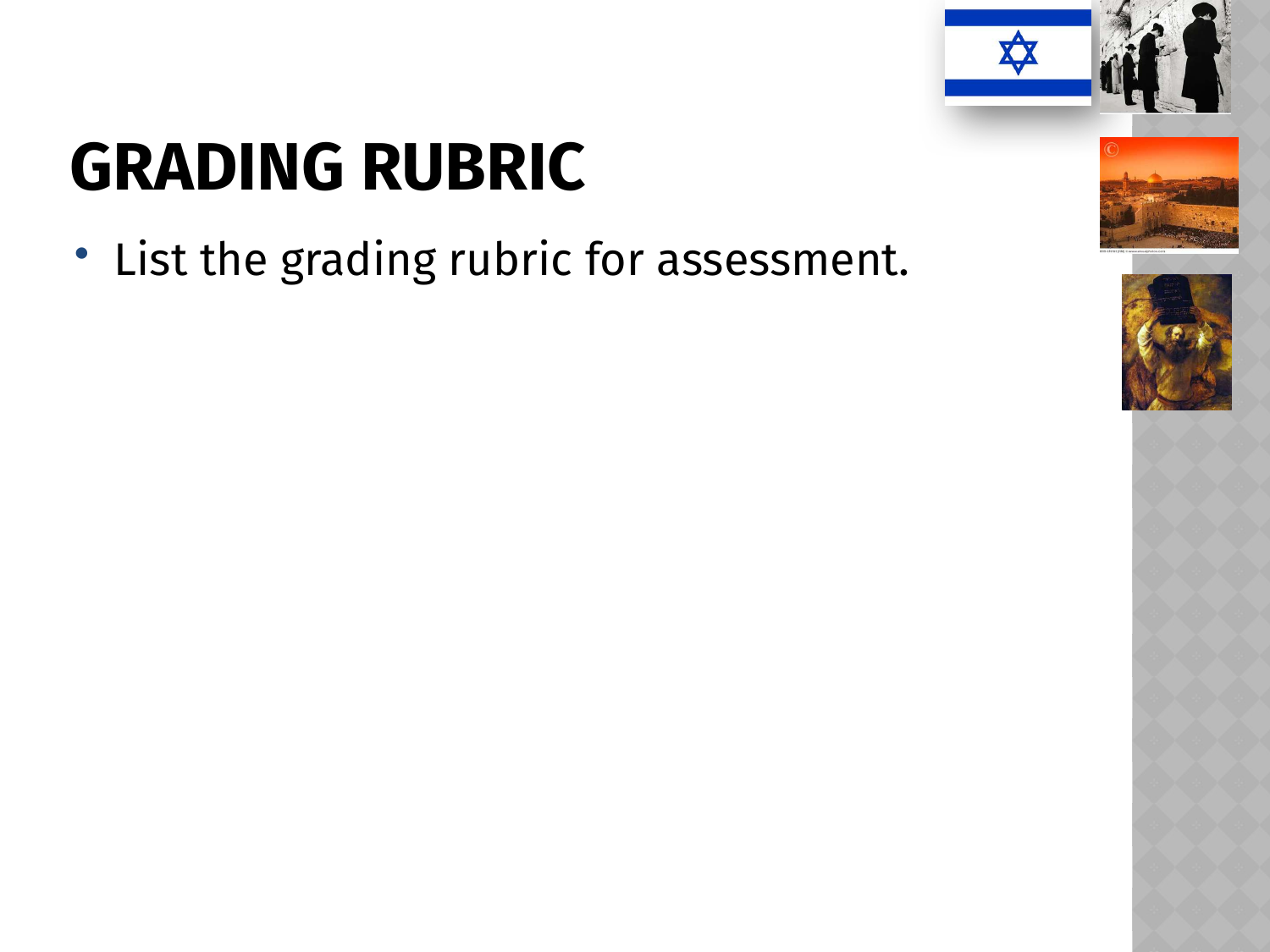

# Grading Rubric
List the grading rubric for assessment.